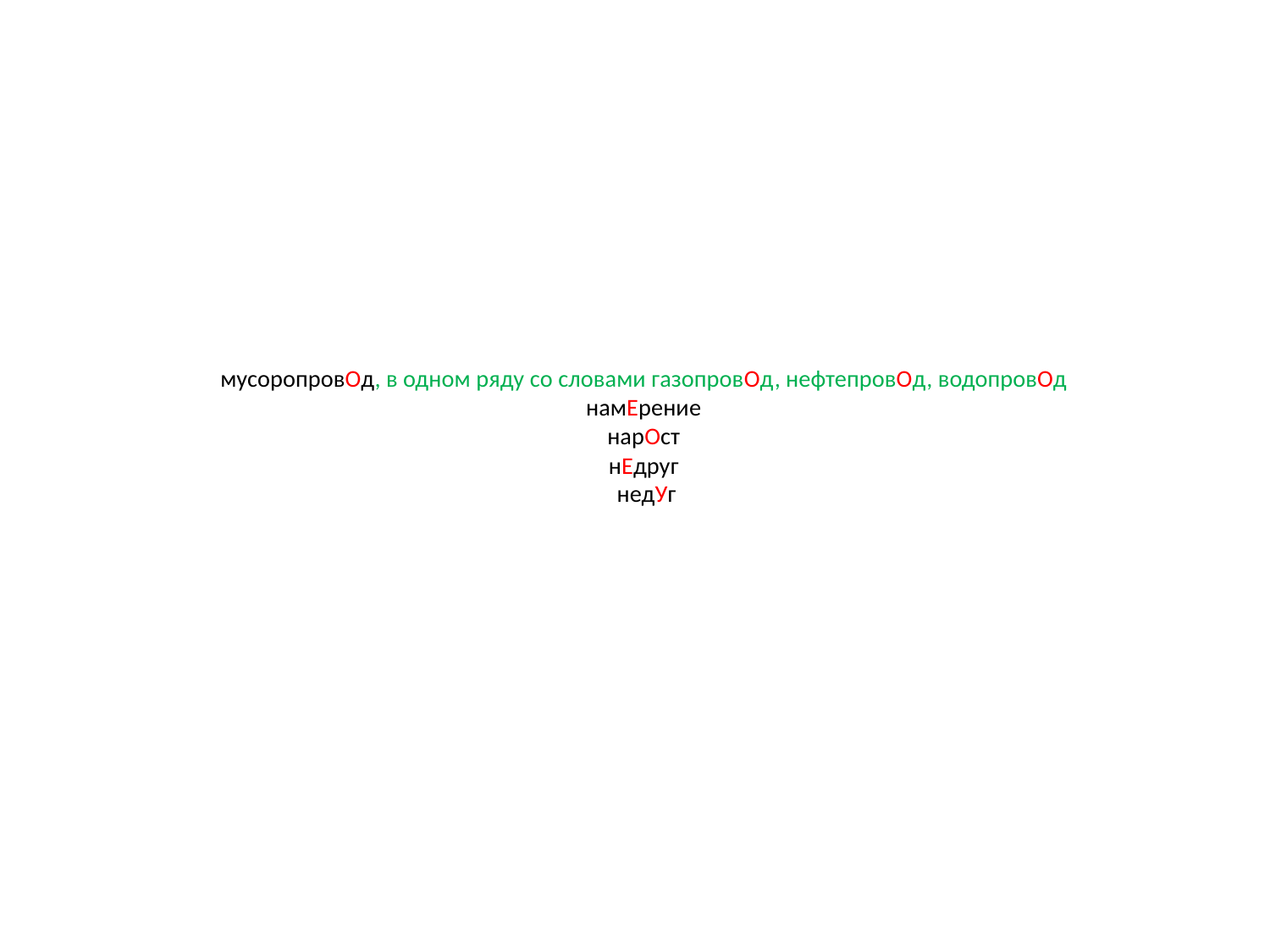

# мусоропровОд, в одном ряду со словами газопровОд, нефтепровОд, водопровОд намЕрение нарОст нЕдруг недУг